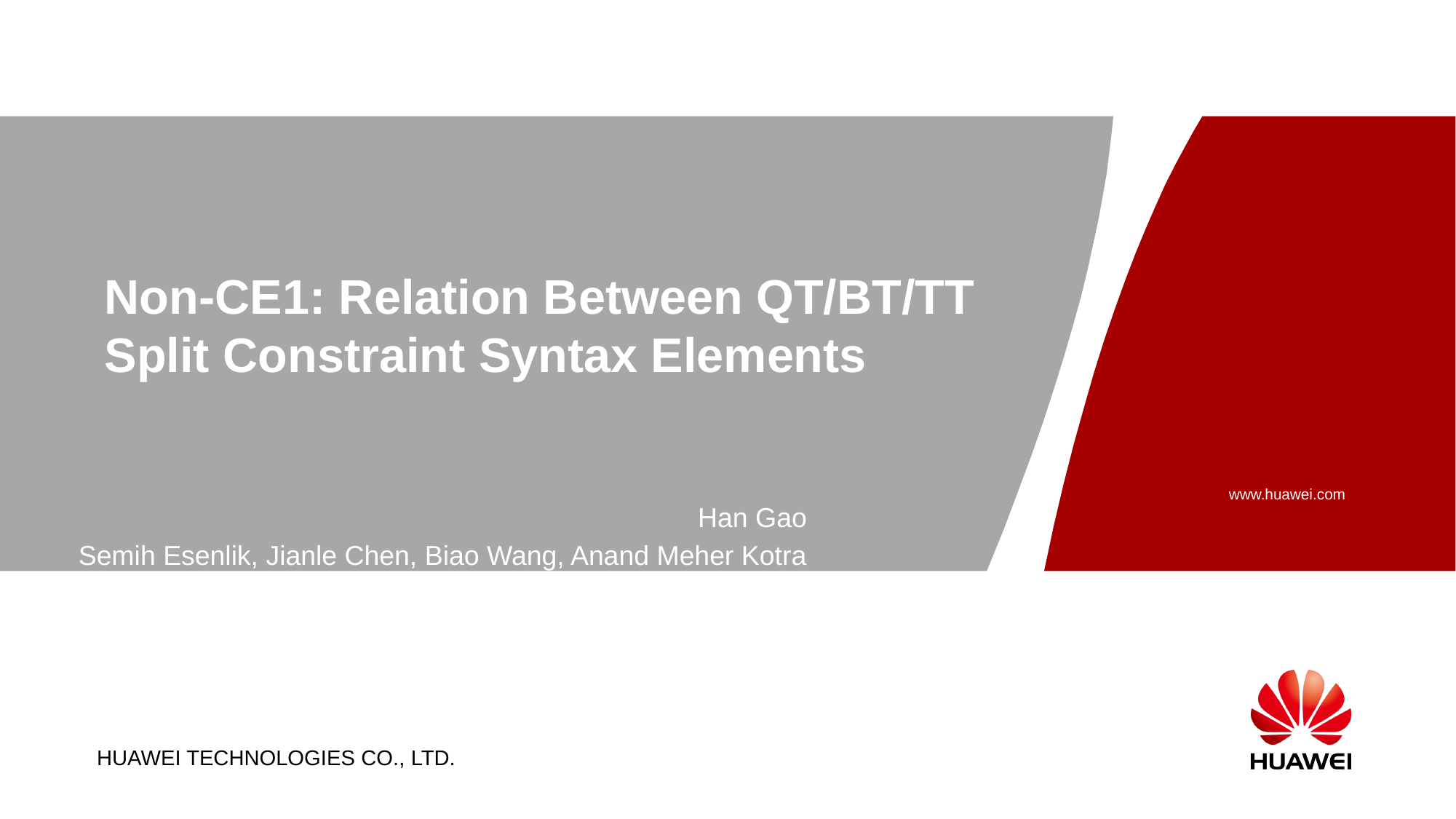

# Non-CE1: Relation Between QT/BT/TT Split Constraint Syntax Elements
Han Gao
Semih Esenlik, Jianle Chen, Biao Wang, Anand Meher Kotra